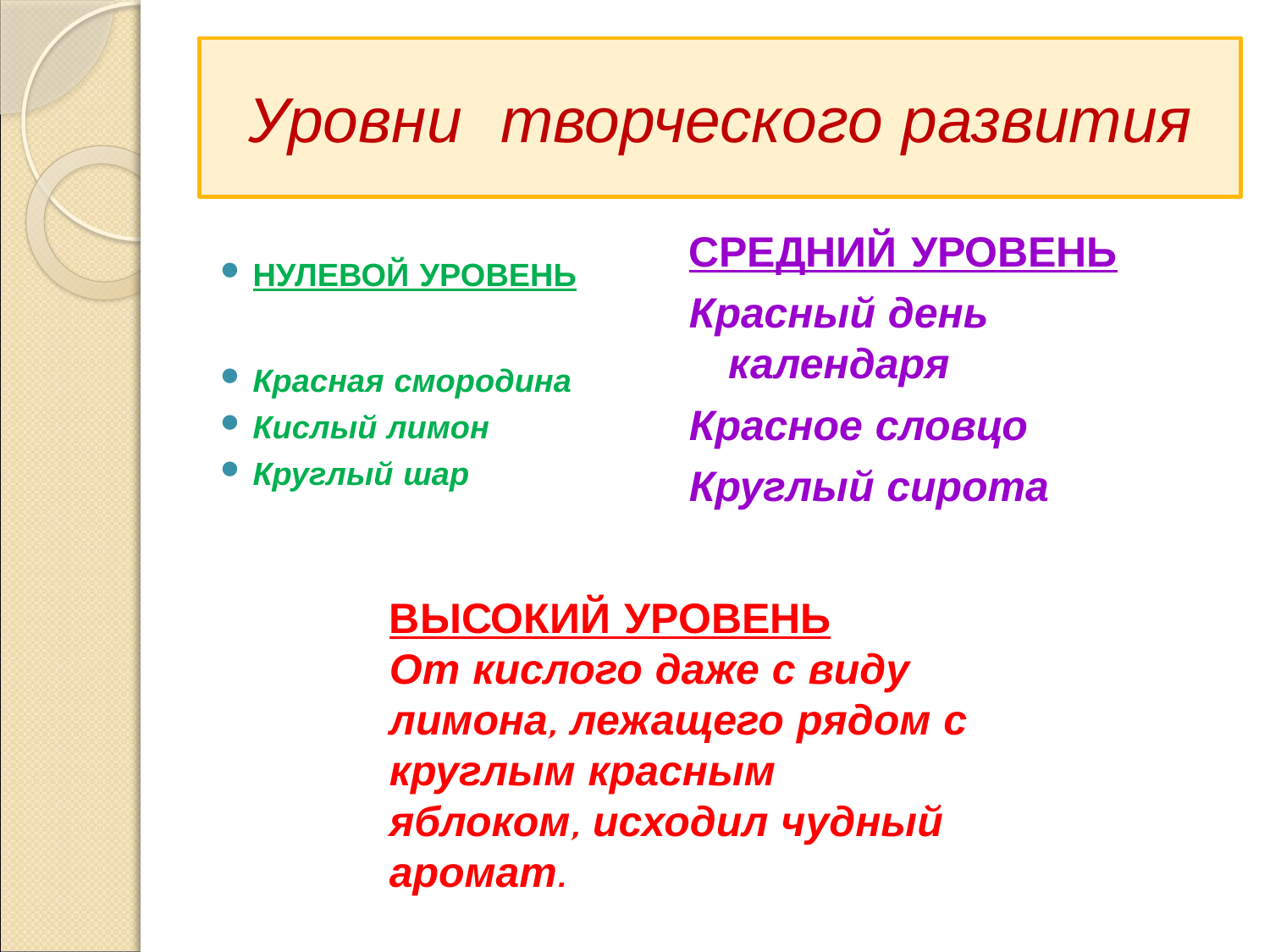

# Уровни  творческого развития
СРЕДНИЙ УРОВЕНЬ
Красный день календаря
Красное словцо
Круглый сирота
НУЛЕВОЙ УРОВЕНЬ

Красная смородина
Кислый лимон
Круглый шар
ВЫСОКИЙ УРОВЕНЬ
От кислого даже с виду лимона, лежащего рядом с круглым красным яблоком, исходил чудный аромат.